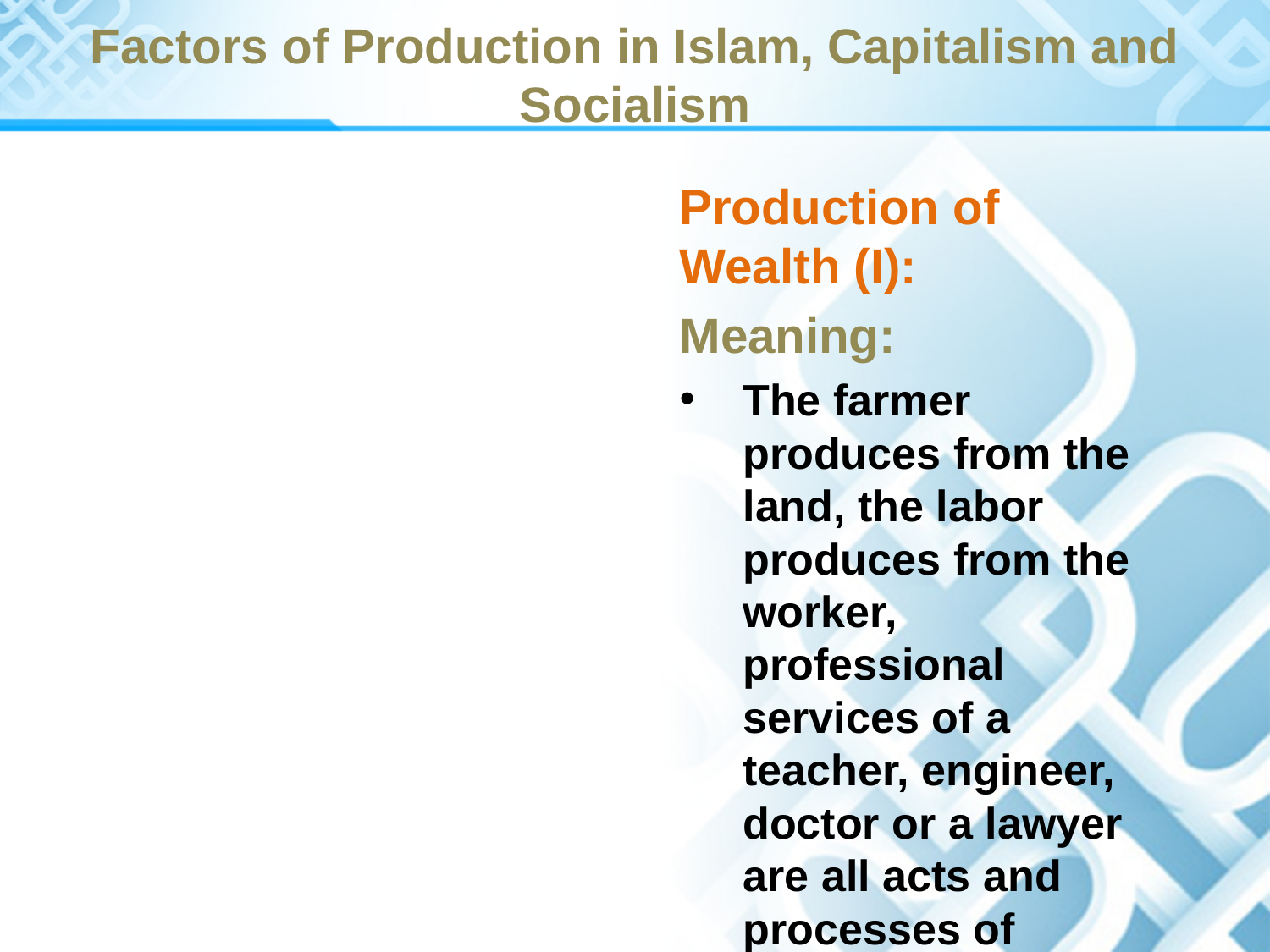

Factors of Production in Islam, Capitalism and Socialism
Production of Wealth (I):
Meaning:
The farmer produces from the land, the labor produces from the worker, professional services of a teacher, engineer, doctor or a lawyer are all acts and processes of production.